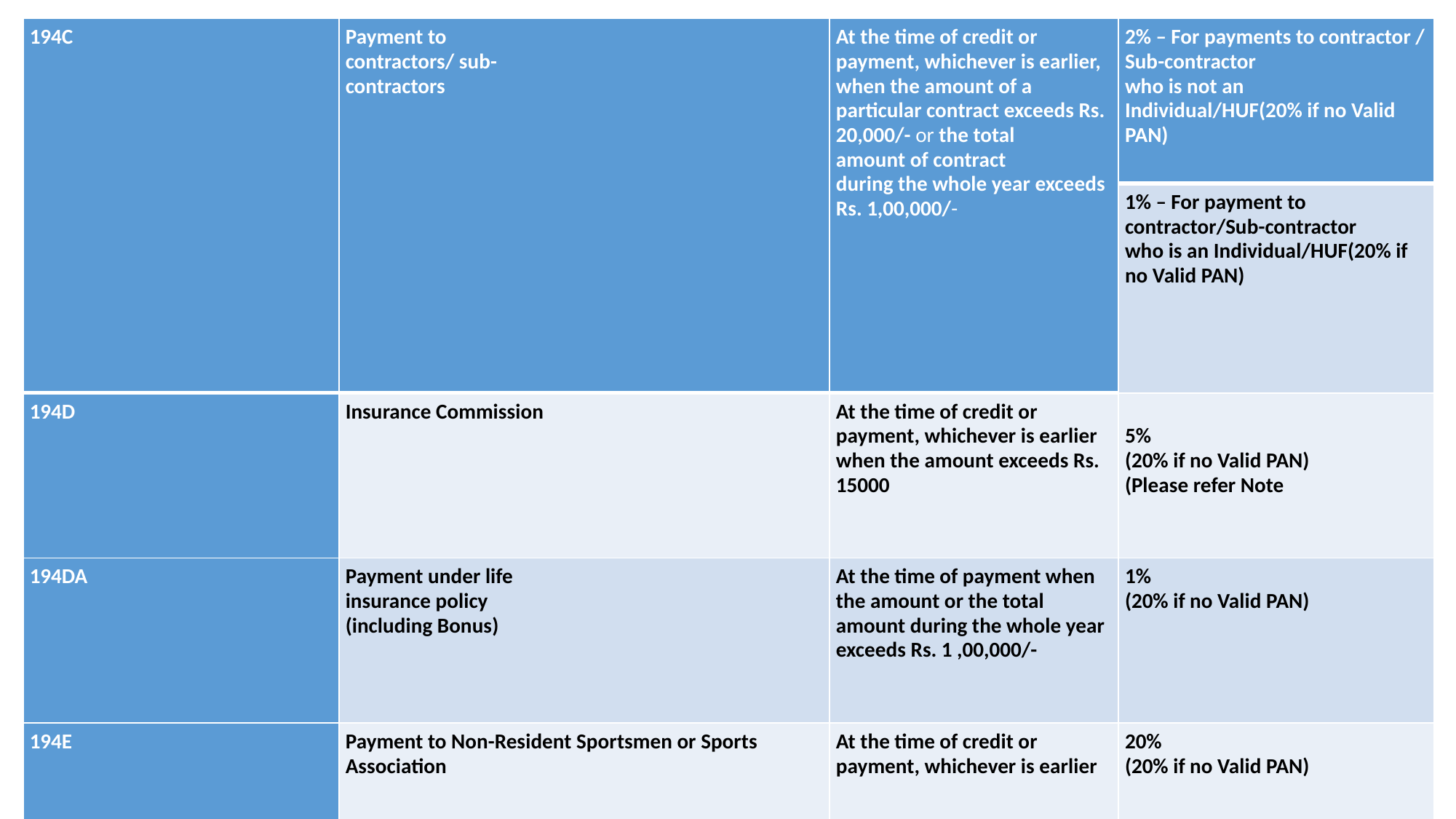

| 194C | Payment to contractors/ sub- contractors | At the time of credit or payment, whichever is earlier, when the amount of a particular contract exceeds Rs. 20,000/- or the total amount of contract during the whole year exceeds Rs. 1,00,000/- | 2% – For payments to contractor / Sub-contractor who is not an Individual/HUF(20% if no Valid PAN) |
| --- | --- | --- | --- |
|  |  |  | 1% – For payment to contractor/Sub-contractor who is an Individual/HUF(20% if no Valid PAN) |
| 194D | Insurance Commission | At the time of credit or payment, whichever is earlier when the amount exceeds Rs. 15000 | 5% (20% if no Valid PAN) (Please refer Note |
| 194DA | Payment under life insurance policy (including Bonus) | At the time of payment when the amount or the total amount during the whole year exceeds Rs. 1 ,00,000/- | 1% (20% if no Valid PAN) |
| 194E | Payment to Non-Resident Sportsmen or Sports Association | At the time of credit or payment, whichever is earlier | 20% (20% if no Valid PAN) |
#